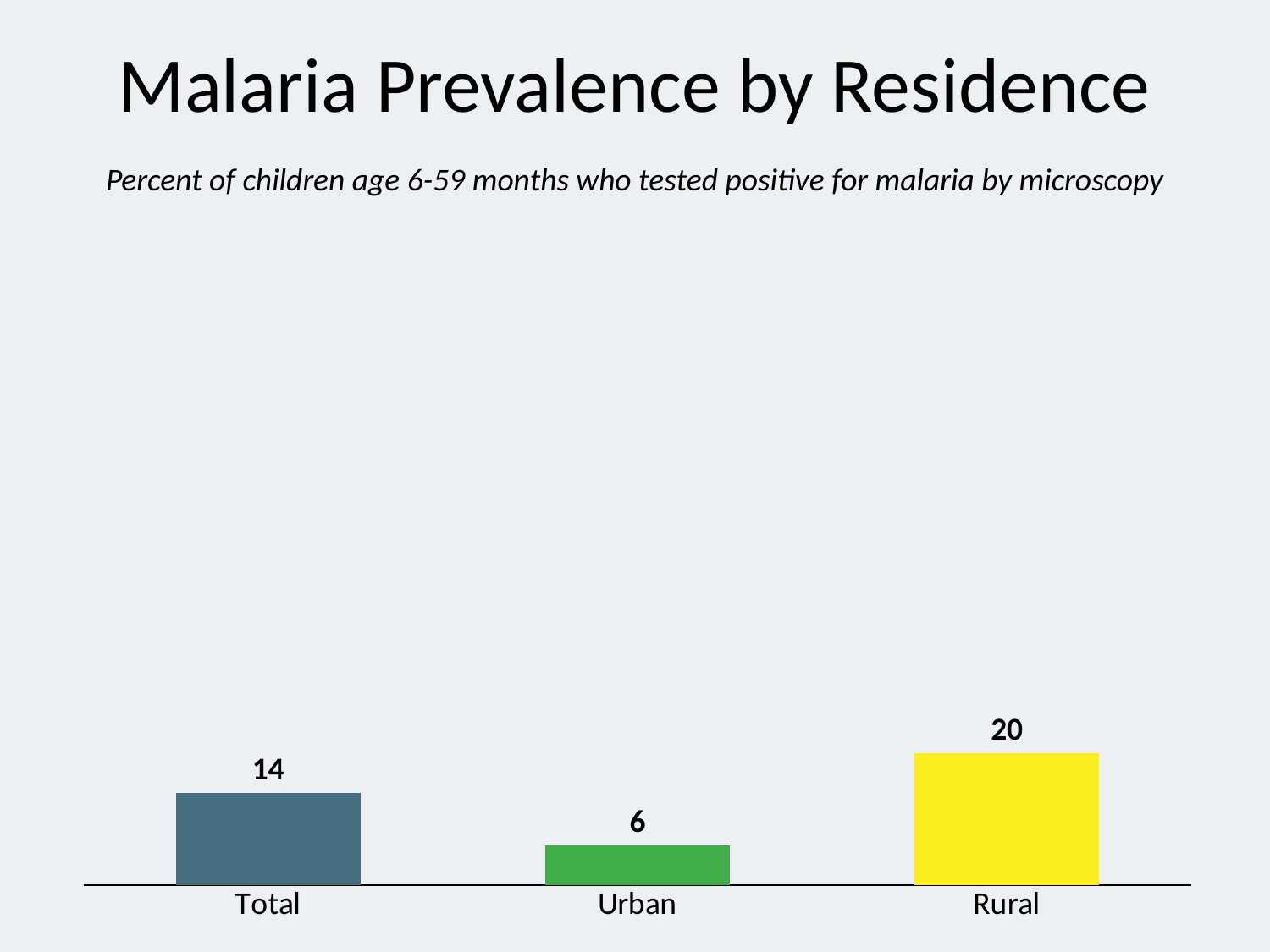

# Malaria Prevalence by Residence
Percent of children age 6-59 months who tested positive for malaria by microscopy

### Chart

| Category | Series 1 |
|---|---|
| Total | 14.0 |
| Urban | 6.0 |
| Rural | 20.0 |